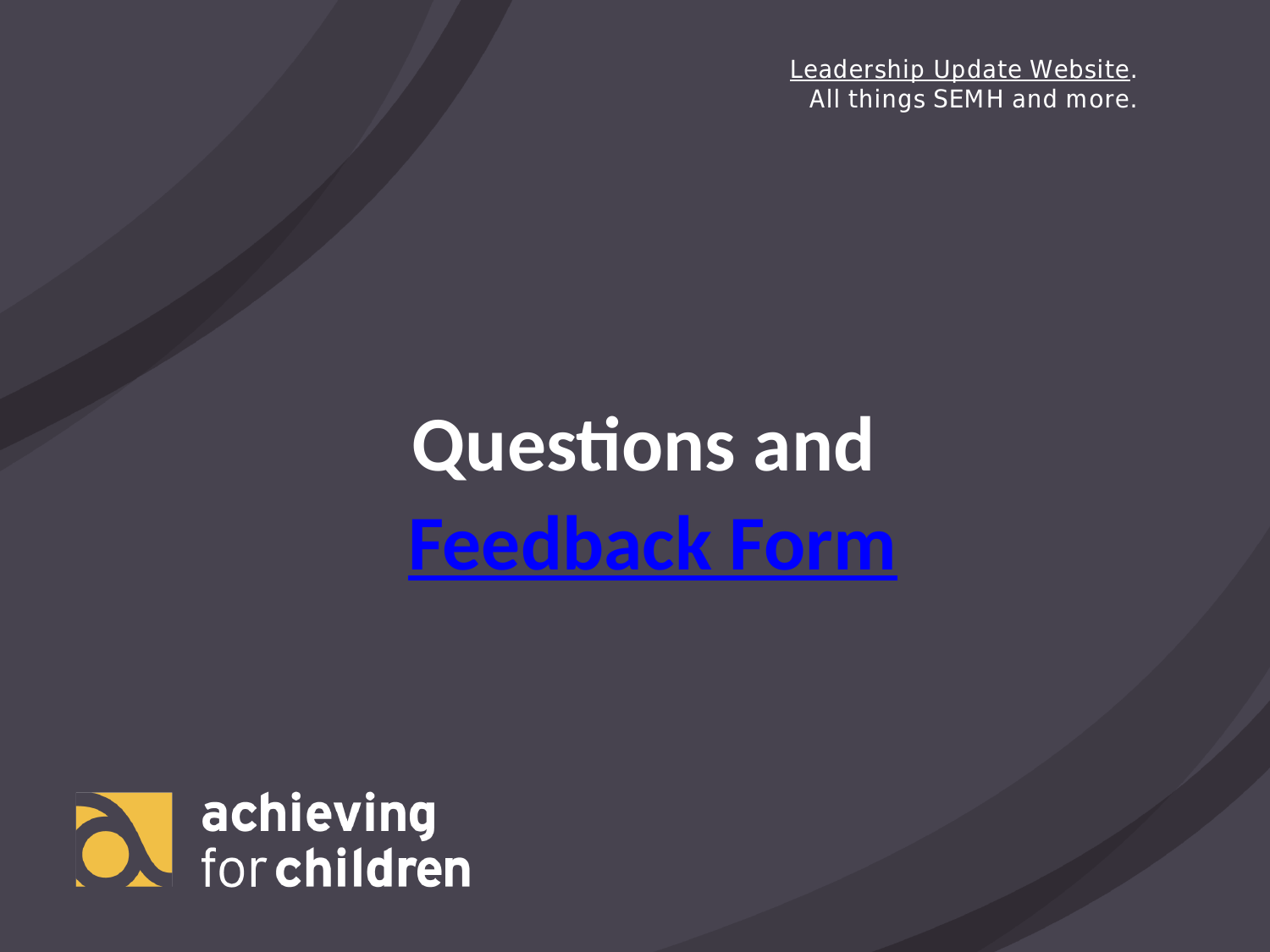

Leadership Update Website.
All things SEMH and more.
Questions and
Feedback Form